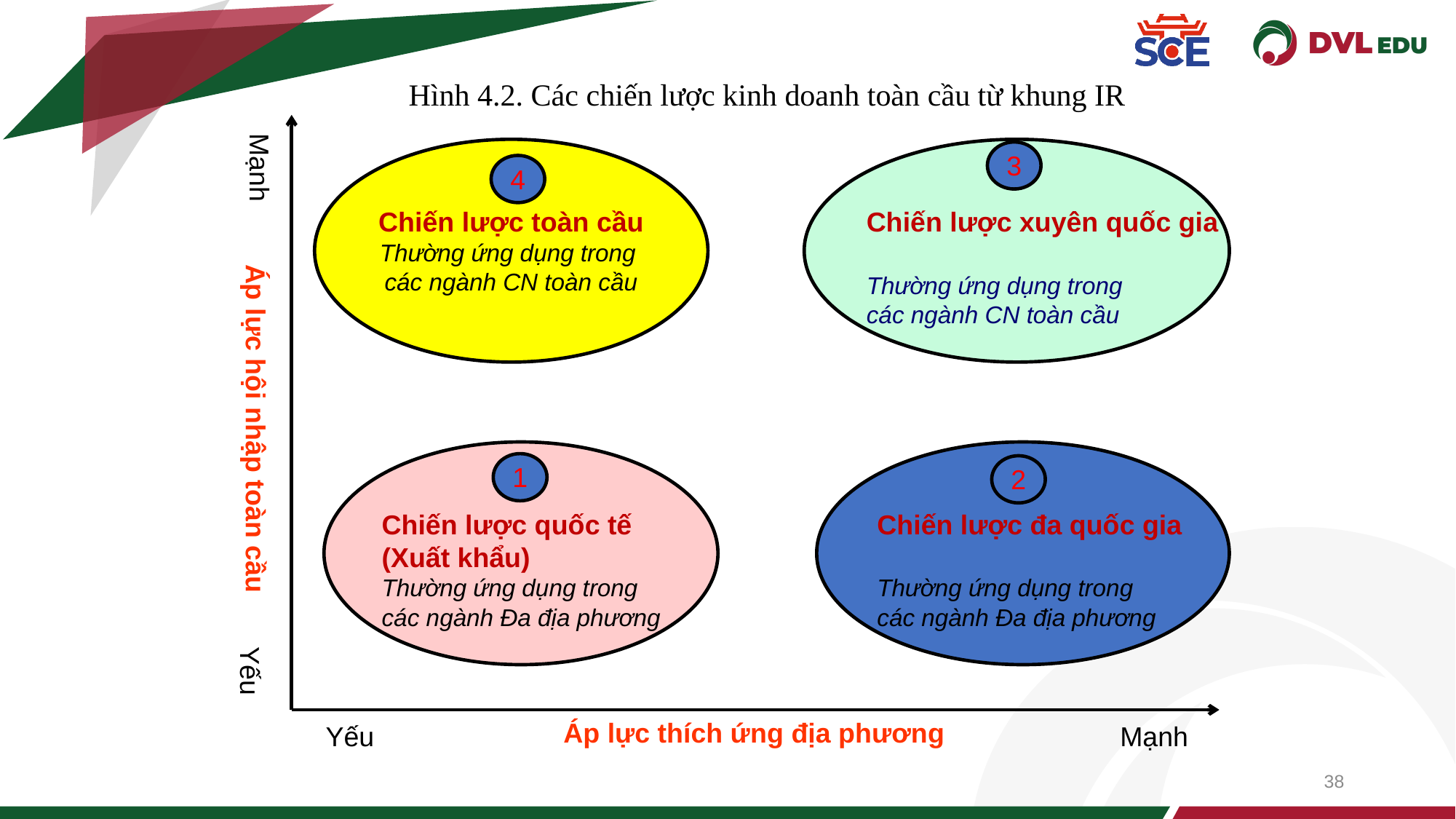

38
   Hình 4.2. Các chiến lược kinh doanh toàn cầu từ khung IR
Mạnh

Chiến lược toàn cầu
Thường ứng dụng trong
các ngành CN toàn cầu

Chiến lược xuyên quốc gia

Thường ứng dụng trong
các ngành CN toàn cầu

3
4
Áp lực hội nhập toàn cầu

Chiến lược quốc tế
(Xuất khẩu)
Thường ứng dụng trong
các ngành Đa địa phương

Chiến lược đa quốc gia

Thường ứng dụng trong
các ngành Đa địa phương

1
2
Yếu
Áp lực thích ứng địa phương
Yếu
Mạnh